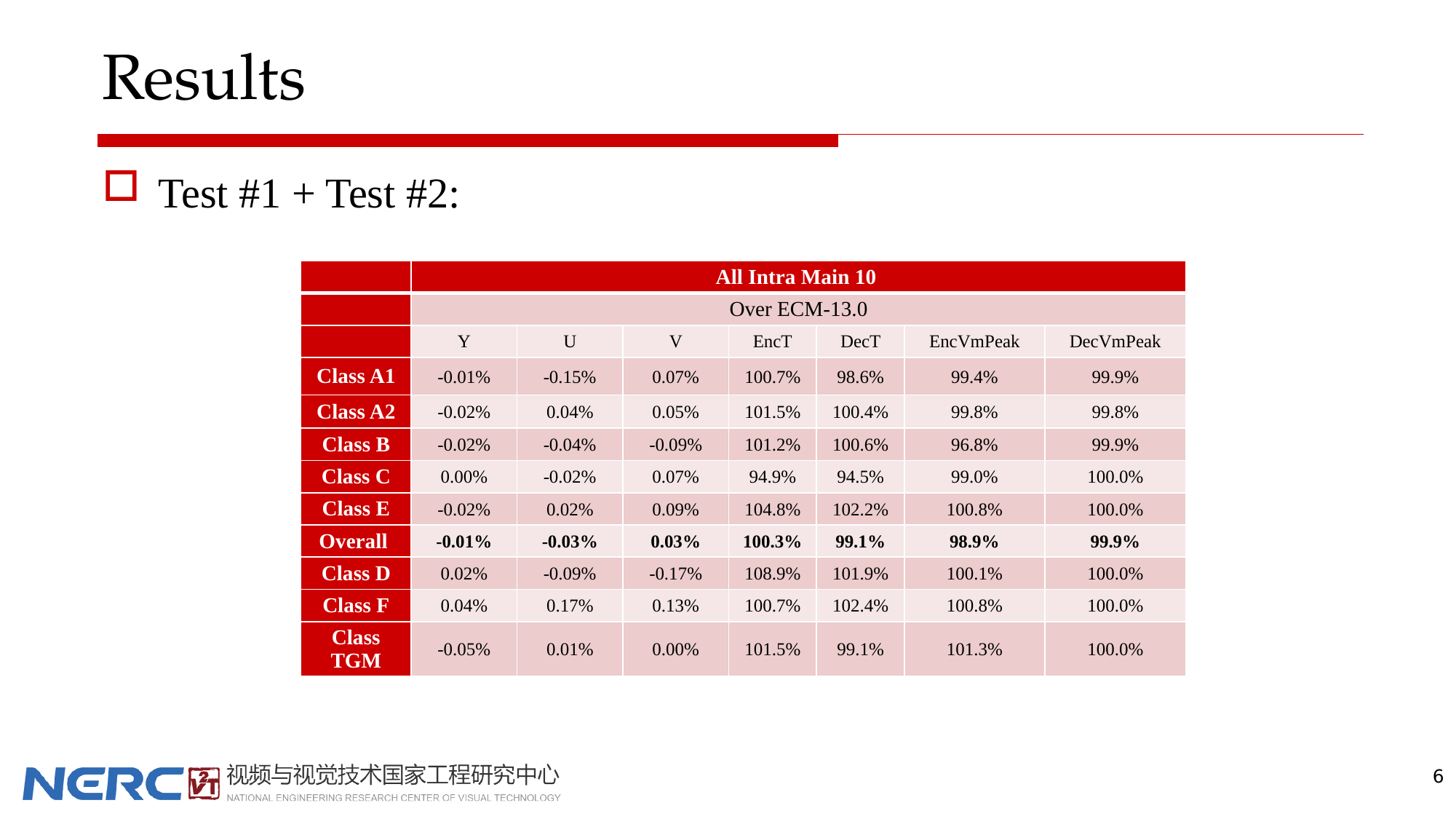

# Results
Test #1 + Test #2:
|  | All Intra Main 10 |  |  |  |  |  |  |
| --- | --- | --- | --- | --- | --- | --- | --- |
|  | Over ECM-13.0 |  |  |  |  |  |  |
|  | Y | U | V | EncT | DecT | EncVmPeak | DecVmPeak |
| Class A1 | -0.01% | -0.15% | 0.07% | 100.7% | 98.6% | 99.4% | 99.9% |
| Class A2 | -0.02% | 0.04% | 0.05% | 101.5% | 100.4% | 99.8% | 99.8% |
| Class B | -0.02% | -0.04% | -0.09% | 101.2% | 100.6% | 96.8% | 99.9% |
| Class C | 0.00% | -0.02% | 0.07% | 94.9% | 94.5% | 99.0% | 100.0% |
| Class E | -0.02% | 0.02% | 0.09% | 104.8% | 102.2% | 100.8% | 100.0% |
| Overall | -0.01% | -0.03% | 0.03% | 100.3% | 99.1% | 98.9% | 99.9% |
| Class D | 0.02% | -0.09% | -0.17% | 108.9% | 101.9% | 100.1% | 100.0% |
| Class F | 0.04% | 0.17% | 0.13% | 100.7% | 102.4% | 100.8% | 100.0% |
| Class TGM | -0.05% | 0.01% | 0.00% | 101.5% | 99.1% | 101.3% | 100.0% |
6